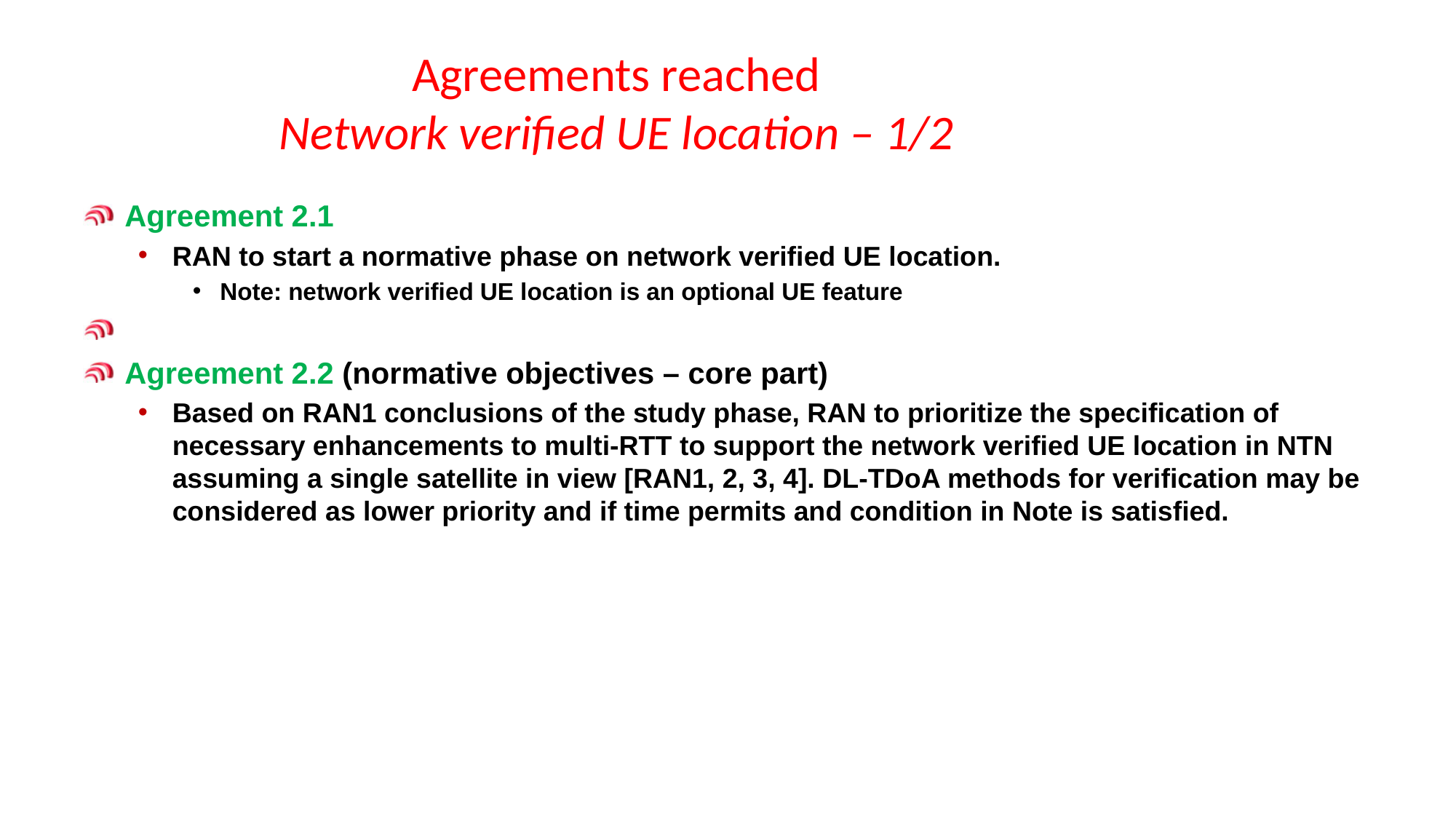

# Agreements reached Network verified UE location – 1/2
Agreement 2.1
RAN to start a normative phase on network verified UE location.
Note: network verified UE location is an optional UE feature

Agreement 2.2 (normative objectives – core part)
Based on RAN1 conclusions of the study phase, RAN to prioritize the specification of necessary enhancements to multi-RTT to support the network verified UE location in NTN assuming a single satellite in view [RAN1, 2, 3, 4]. DL-TDoA methods for verification may be considered as lower priority and if time permits and condition in Note is satisfied.